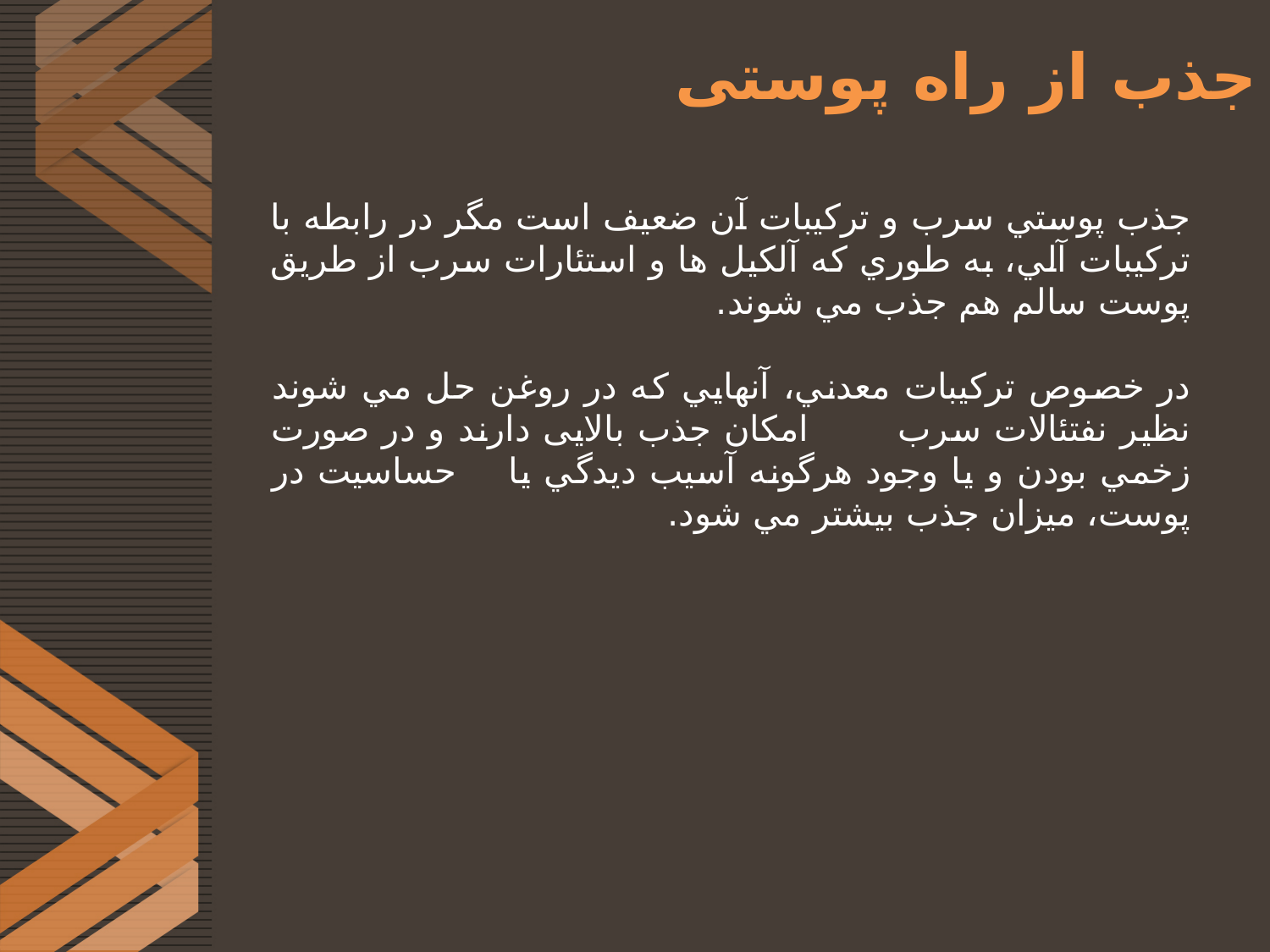

# جذب از راه پوستی
جذب پوستي سرب و تركيبات آن ضعيف است مگر در رابطه با تركيبات آلي، به طوري كه آلکيل ها و استئارات سرب از طريق پوست سالم هم جذب مي شوند.

در خصوص تركيبات معدني، آنهايي كه در روغن حل مي شوند نظير نفتئالات سرب       امکان جذب بالایی دارند و در صورت زخمي بودن و يا وجود هرگونه آسيب ديدگي يا    حساسيت در پوست، ميزان جذب بيشتر مي شود.